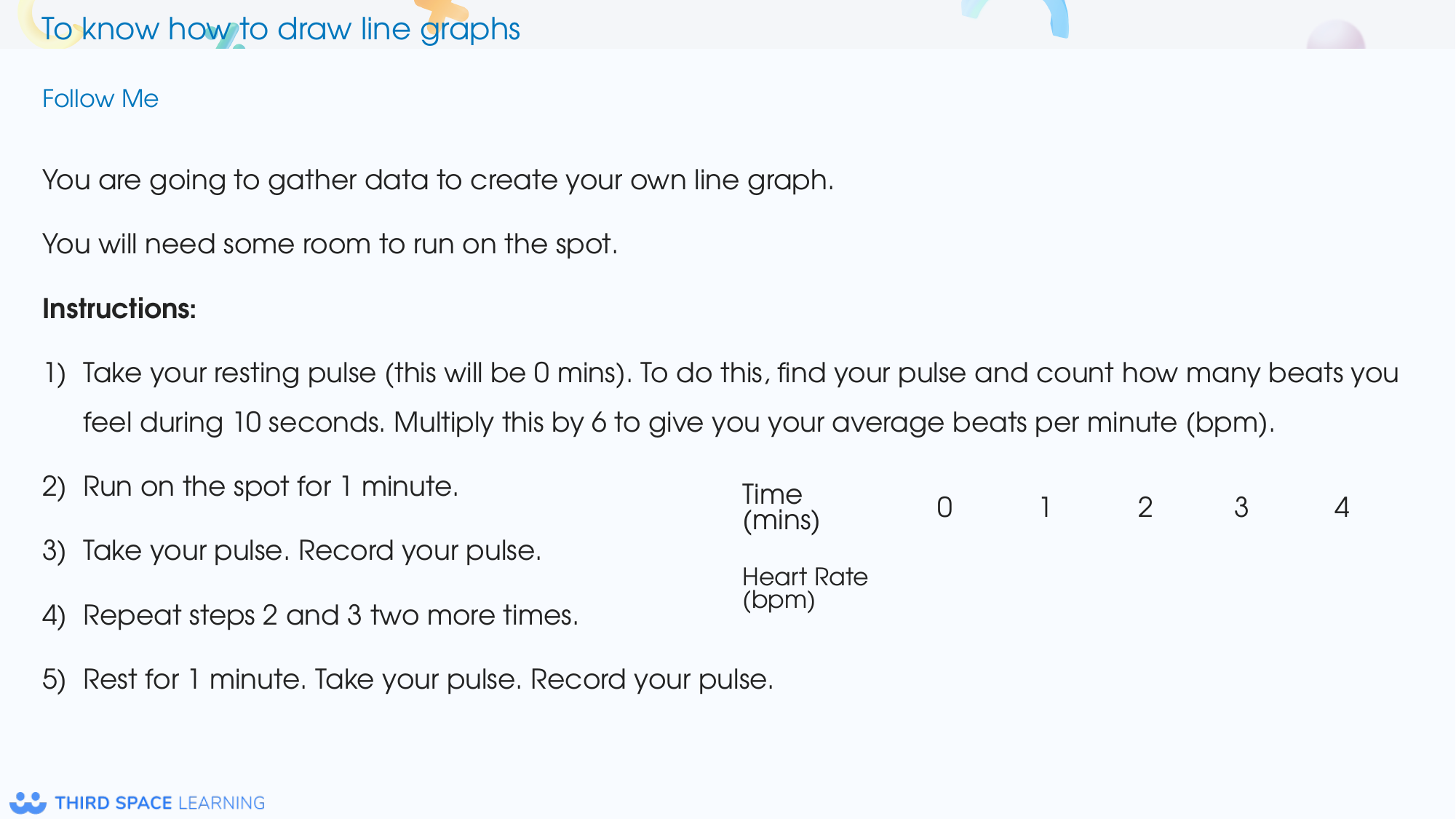

Follow Me
You are going to gather data to create your own line graph.
You will need some room to run on the spot.
Instructions:
Take your resting pulse (this will be 0 mins). To do this, find your pulse and count how many beats you feel during 10 seconds. Multiply this by 6 to give you your average beats per minute (bpm).
Run on the spot for 1 minute.
Take your pulse. Record your pulse.
Repeat steps 2 and 3 two more times.
Rest for 1 minute. Take your pulse. Record your pulse.
| Time (mins) | 0 | 1 | 2 | 3 | 4 |
| --- | --- | --- | --- | --- | --- |
| Heart Rate (bpm) |  |  |  |  |  |